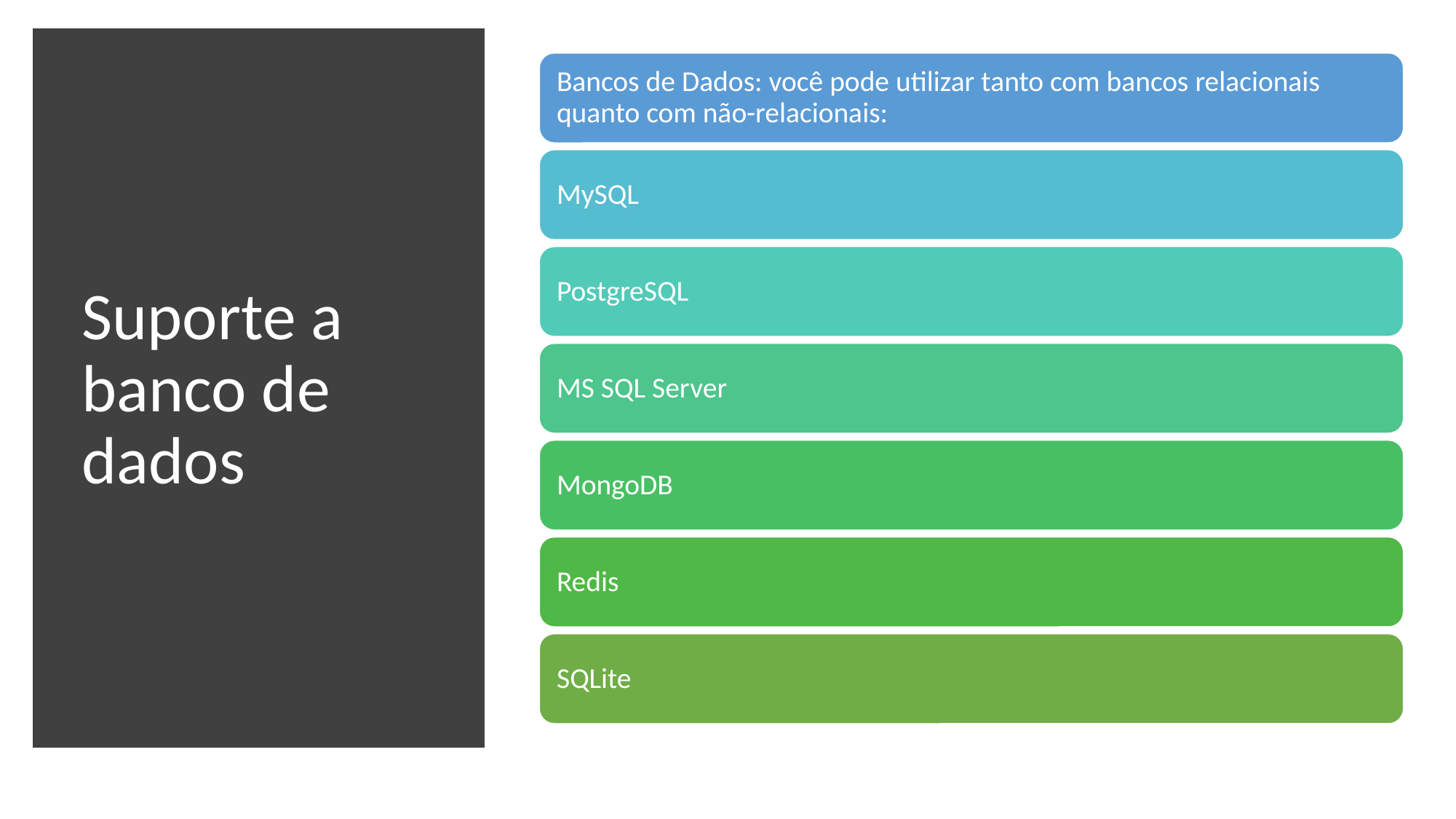

Bancos de Dados: você pode utilizar tanto com bancos relacionais quanto com não-relacionais:
MySQL
PostgreSQL
MS SQL Server
MongoDB
Redis
SQLite
# Suporte a banco de dados